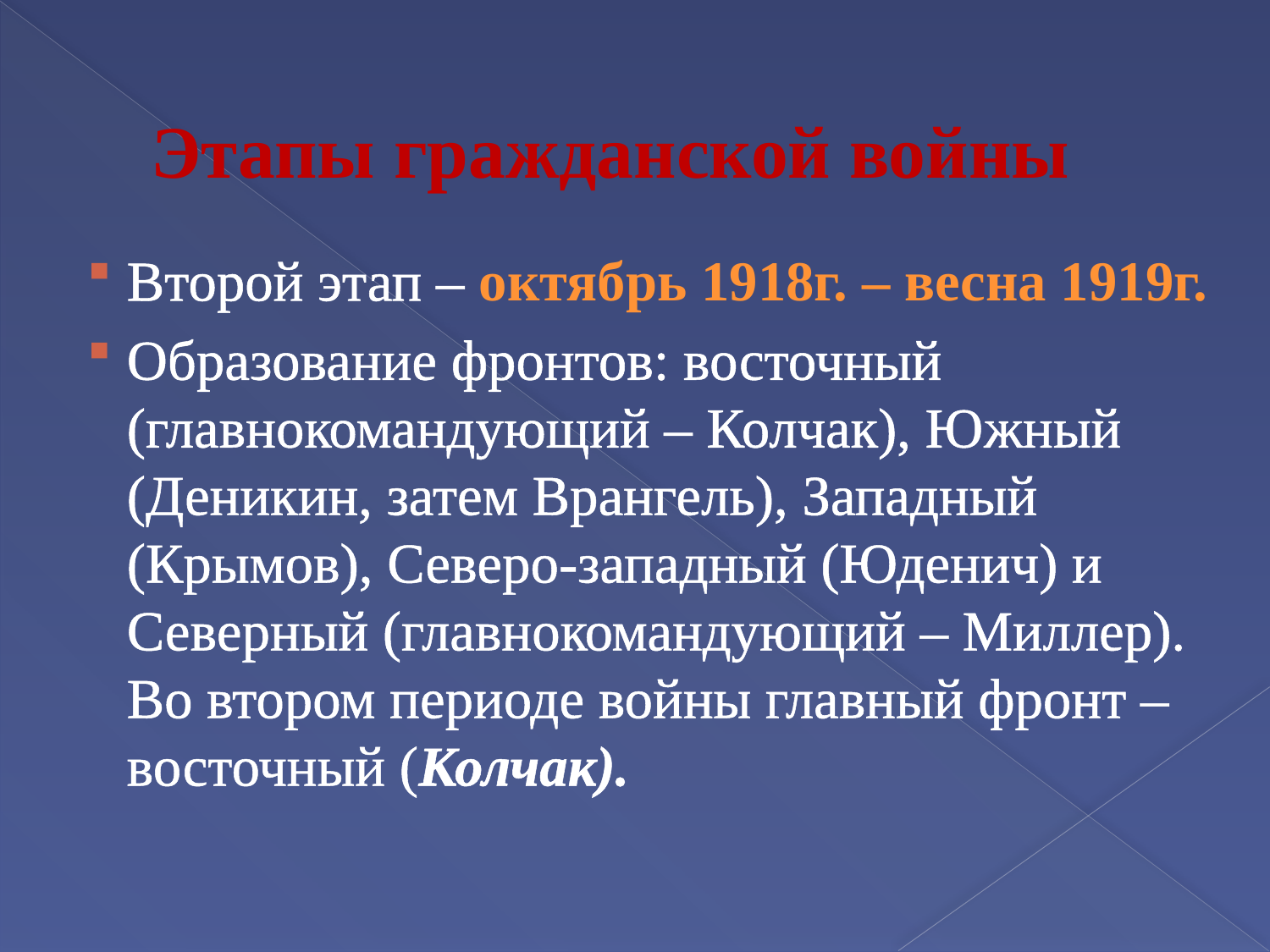

# Этапы гражданской войны
Второй этап – октябрь 1918г. – весна 1919г.
Образование фронтов: восточный (главнокомандующий – Колчак), Южный (Деникин, затем Врангель), Западный (Крымов), Северо-западный (Юденич) и Северный (главнокомандующий – Миллер). Во втором периоде войны главный фронт – восточный (Колчак).